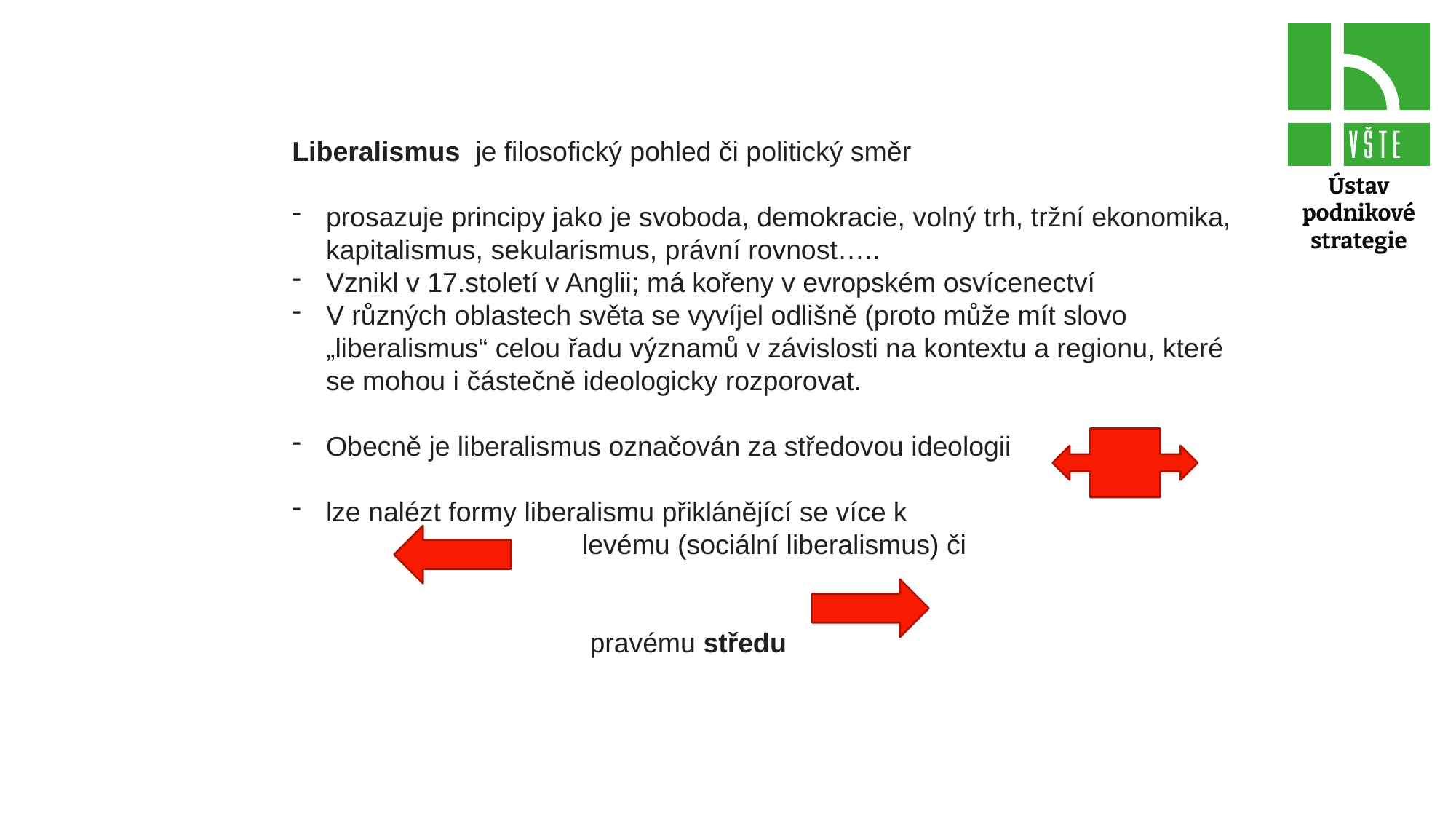

Liberalismus  je filosofický pohled či politický směr

prosazuje principy jako je svoboda, demokracie, volný trh, tržní ekonomika, kapitalismus, sekularismus, právní rovnost…..
Vznikl v 17.století v Anglii; má kořeny v evropském osvícenectví
V různých oblastech světa se vyvíjel odlišně (proto může mít slovo „liberalismus“ celou řadu významů v závislosti na kontextu a regionu, které se mohou i částečně ideologicky rozporovat.

Obecně je liberalismus označován za středovou ideologii

lze nalézt formy liberalismu přiklánějící se více k
                                      levému (sociální liberalismus) či

                                       pravému středu